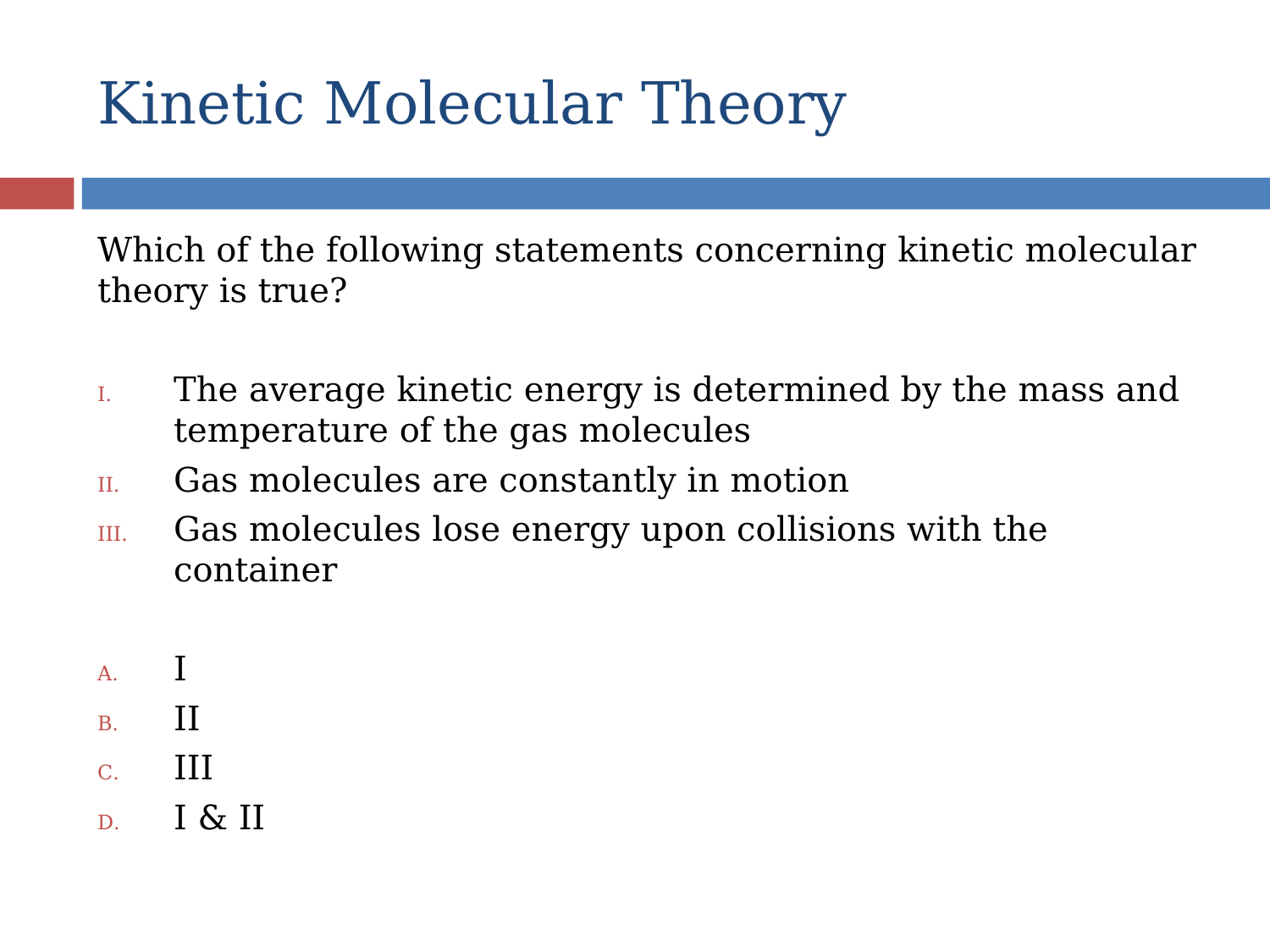

# Kinetic Molecular Theory
Which of the following statements concerning kinetic molecular theory is true?

The average kinetic energy is determined by the mass and temperature of the gas molecules
Gas molecules are constantly in motion
Gas molecules lose energy upon collisions with the container

I
II
III
I & II